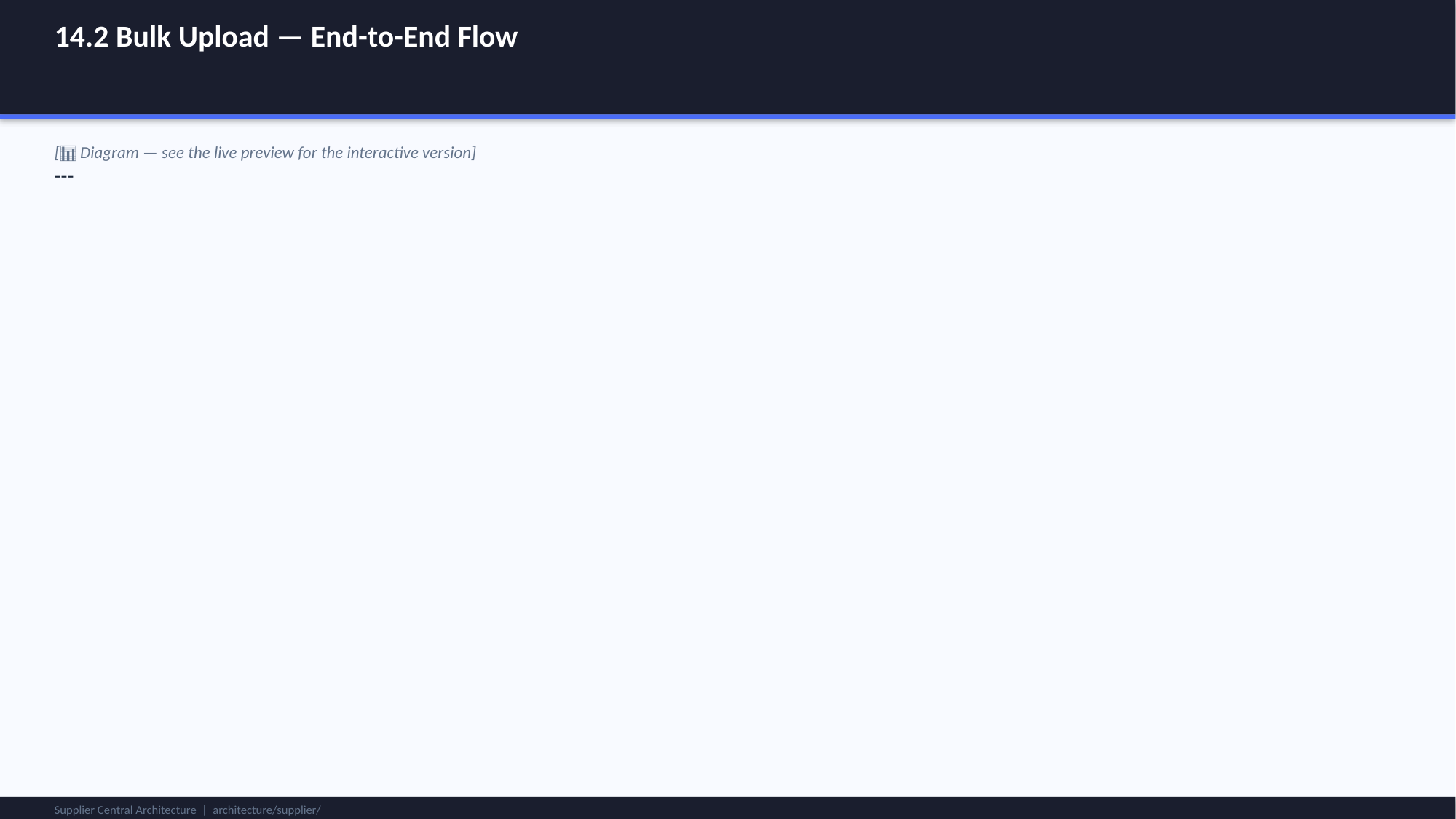

14.2 Bulk Upload — End-to-End Flow

[📊 Diagram — see the live preview for the interactive version]
---

Supplier Central Architecture  |  architecture/supplier/